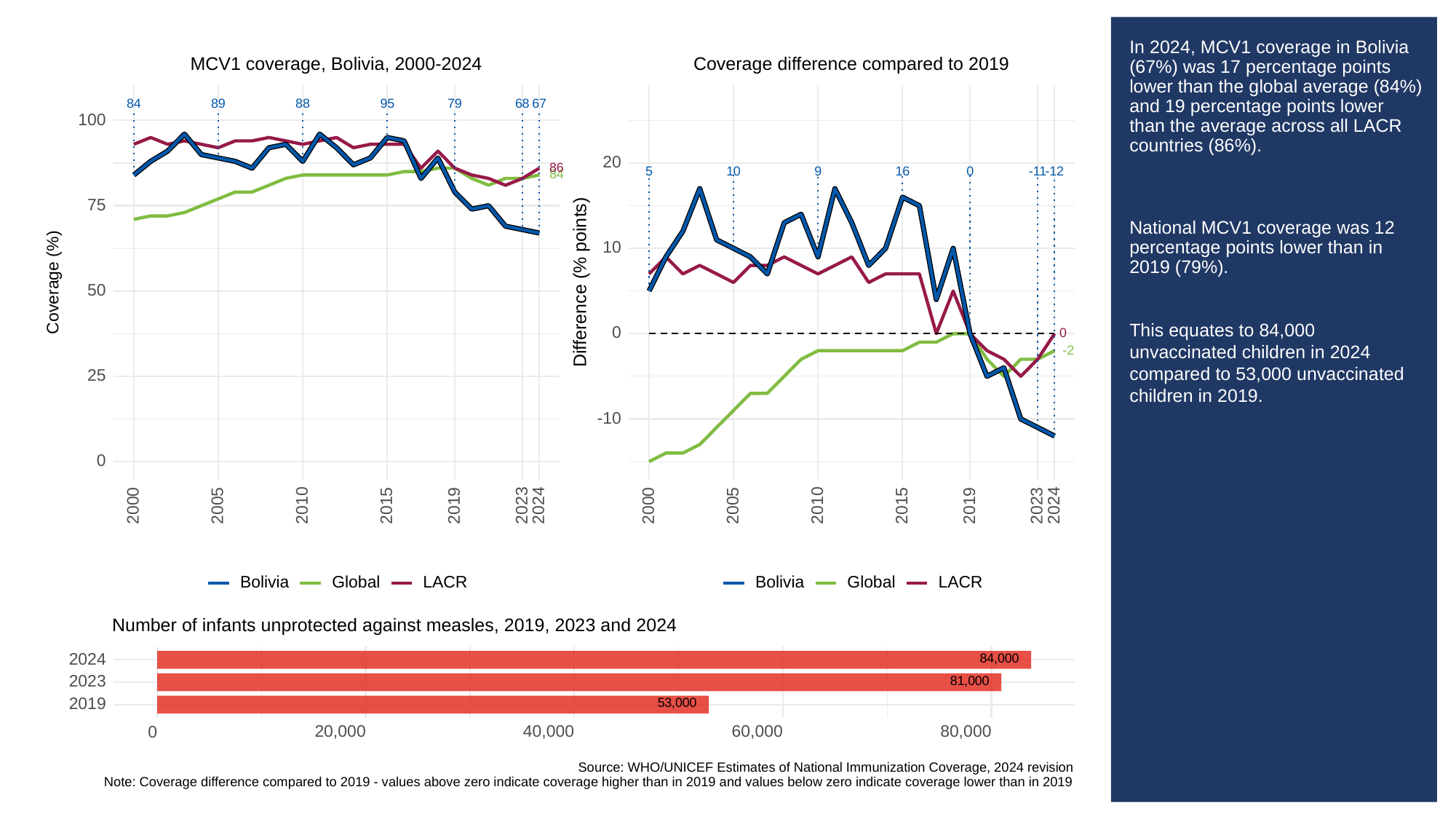

# In 2024, MCV1 coverage in Bolivia (67%) was 17 percentage points lower than the global average (84%) and 19 percentage points lower than the average across all LACR countries (86%).

National MCV1 coverage was 12 percentage points lower than in 2019 (79%).

This equates to 84,000 unvaccinated children in 2024 compared to 53,000 unvaccinated children in 2019.

MCV1 coverage, Bolivia, 2000-2024
Coverage difference compared to 2019

84
89
88
95
79
68
67

100

20

86
10
9
16
0
-11
-12
5

84

75

10

Difference (% points)
Coverage (%)
50

0
0

-2
25

-10

0

2023
2023
2000
2005
2010
2015
2019
2024
2000
2005
2010
2015
2019
2024
Global
LACR
Global
LACR
Bolivia
Bolivia

Number of infants unprotected against measles, 2019, 2023 and 2024

84,000
2024

81,000
2023

53,000
2019

20,000
40,000
60,000
80,000
0
Source: WHO/UNICEF Estimates of National Immunization Coverage, 2024 revision
Note: Coverage difference compared to 2019 - values above zero indicate coverage higher than in 2019 and values below zero indicate coverage lower than in 2019